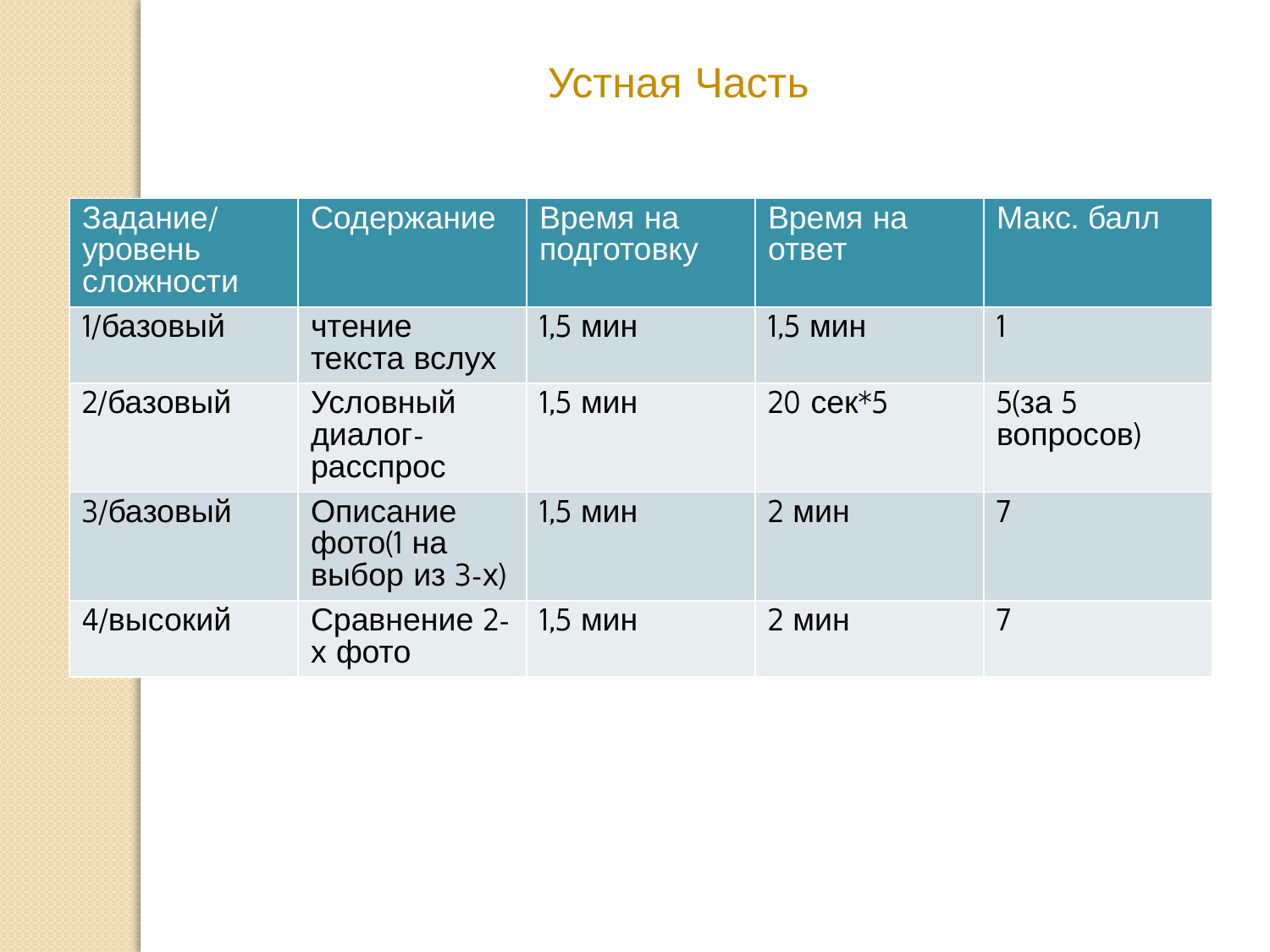

Устная Часть
| Задание/ уровень сложности | Содержание | Время на подготовку | Время на ответ | Макс. балл |
| --- | --- | --- | --- | --- |
| 1/базовый | чтение текста вслух | 1,5 мин | 1,5 мин | 1 |
| 2/базовый | Условный диалог-расспрос | 1,5 мин | 20 сек\*5 | 5(за 5 вопросов) |
| 3/базовый | Описание фото(1 на выбор из 3-х) | 1,5 мин | 2 мин | 7 |
| 4/высокий | Сравнение 2-х фото | 1,5 мин | 2 мин | 7 |